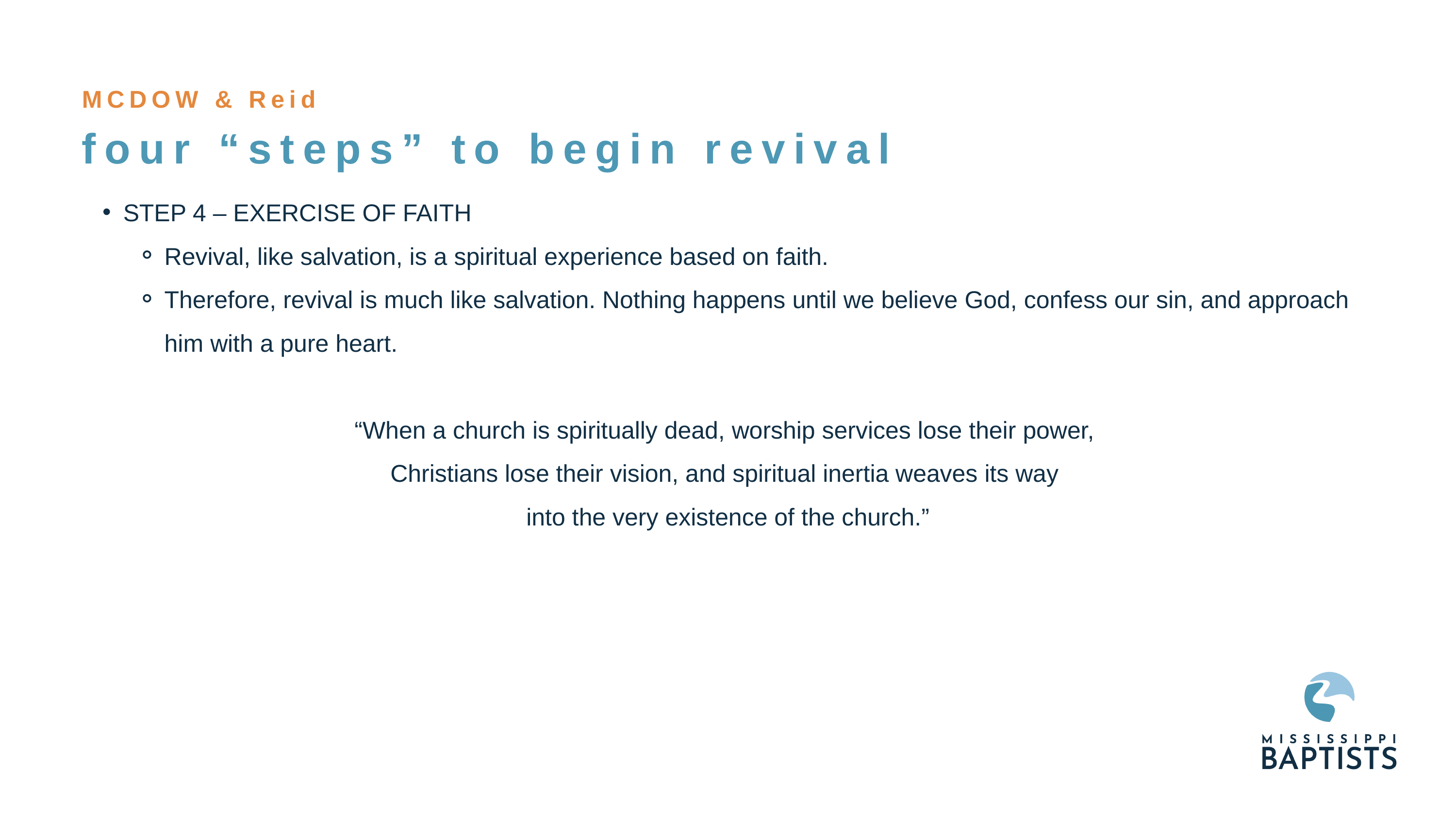

MCDOW & Reid
four “steps” to begin revival
STEP 4 – EXERCISE OF FAITH
Revival, like salvation, is a spiritual experience based on faith.
Therefore, revival is much like salvation. Nothing happens until we believe God, confess our sin, and approach him with a pure heart.

“When a church is spiritually dead, worship services lose their power,
Christians lose their vision, and spiritual inertia weaves its way
into the very existence of the church.”